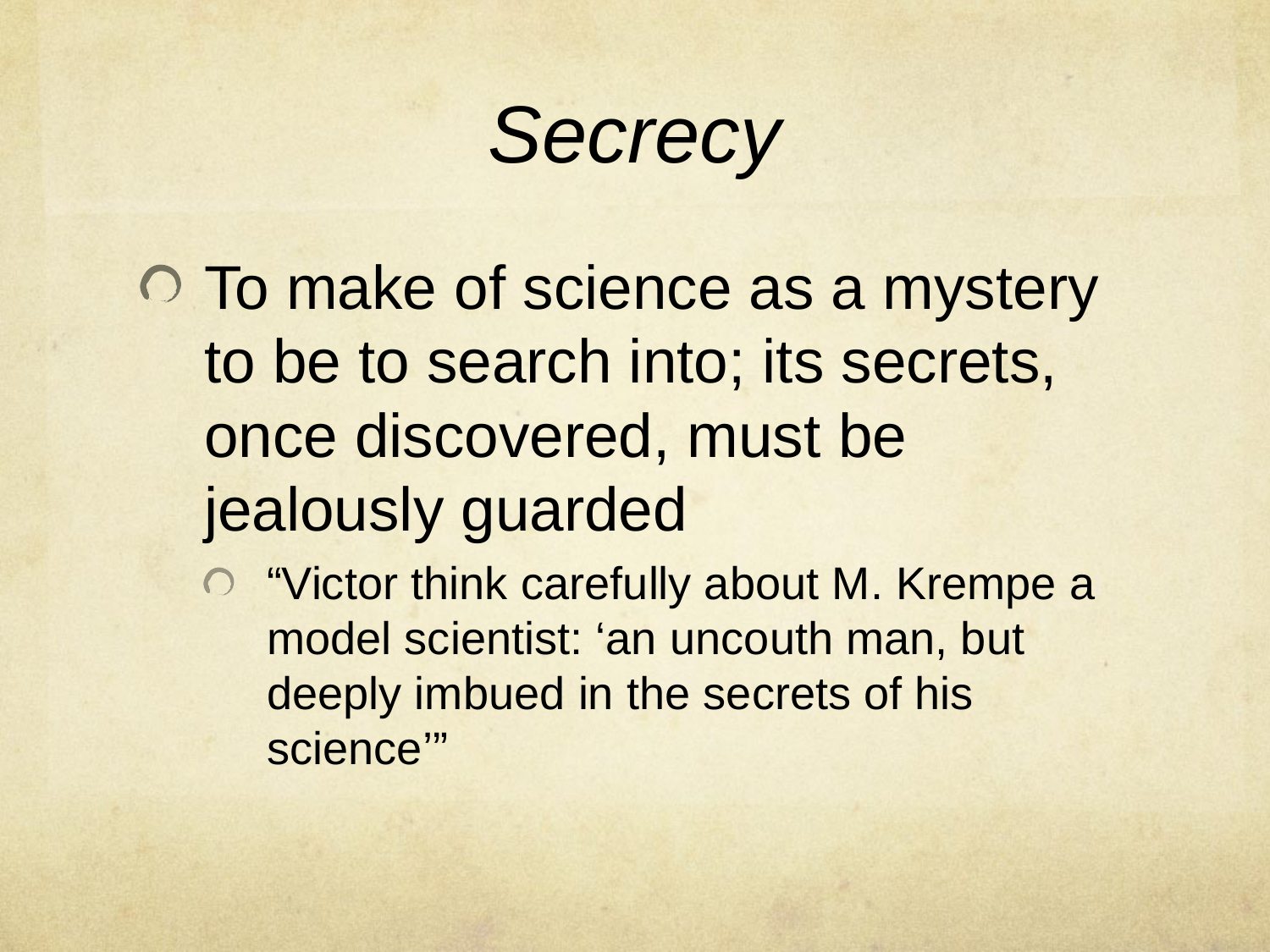

# Secrecy
To make of science as a mystery to be to search into; its secrets, once discovered, must be jealously guarded
“Victor think carefully about M. Krempe a model scientist: ‘an uncouth man, but deeply imbued in the secrets of his science’”